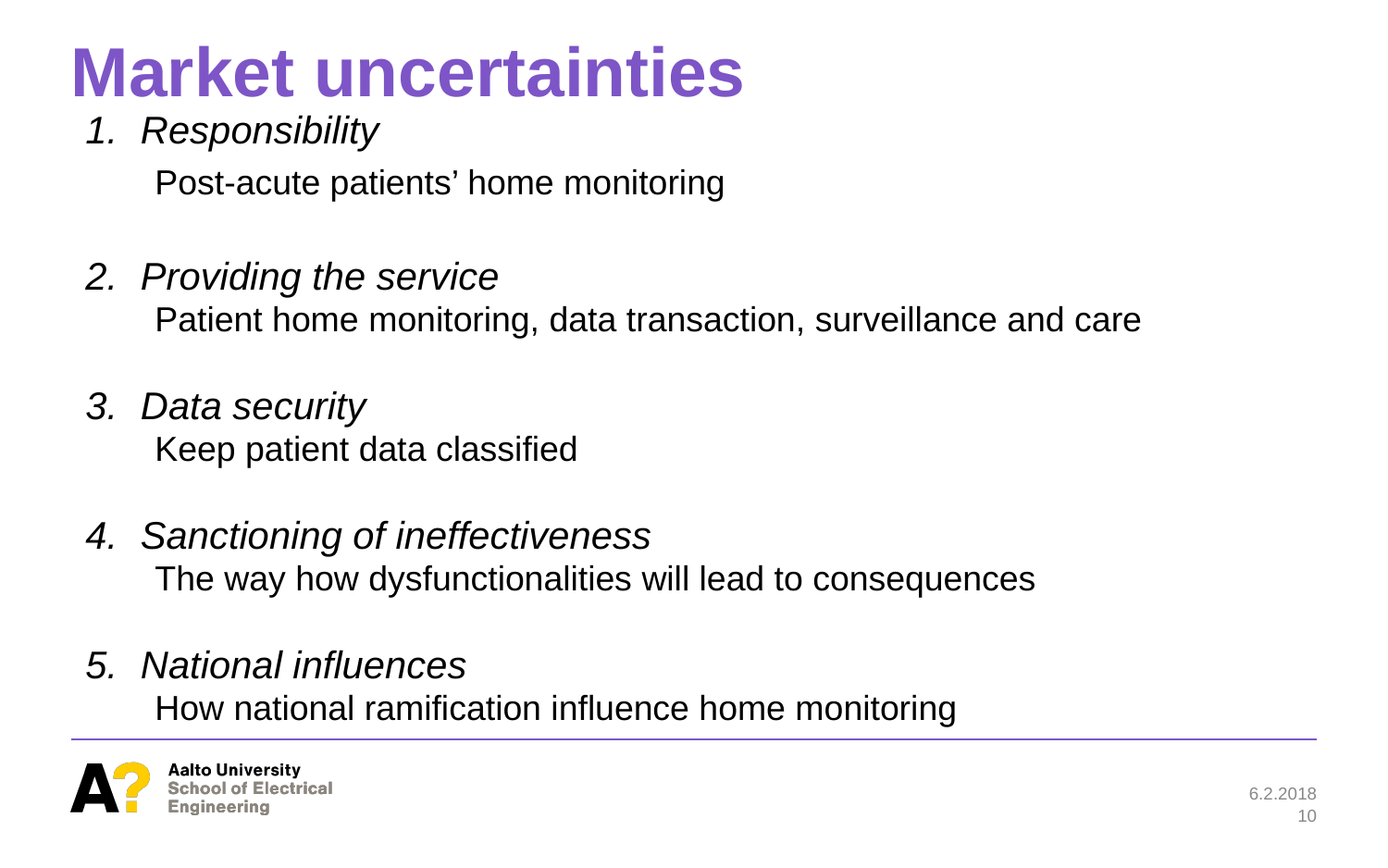

# Market uncertainties
Responsibility
Post-acute patients’ home monitoring

Providing the service
Patient home monitoring, data transaction, surveillance and care

Data security
Keep patient data classified

Sanctioning of ineffectiveness
The way how dysfunctionalities will lead to consequences

National influences
How national ramification influence home monitoring
6.2.2018
10